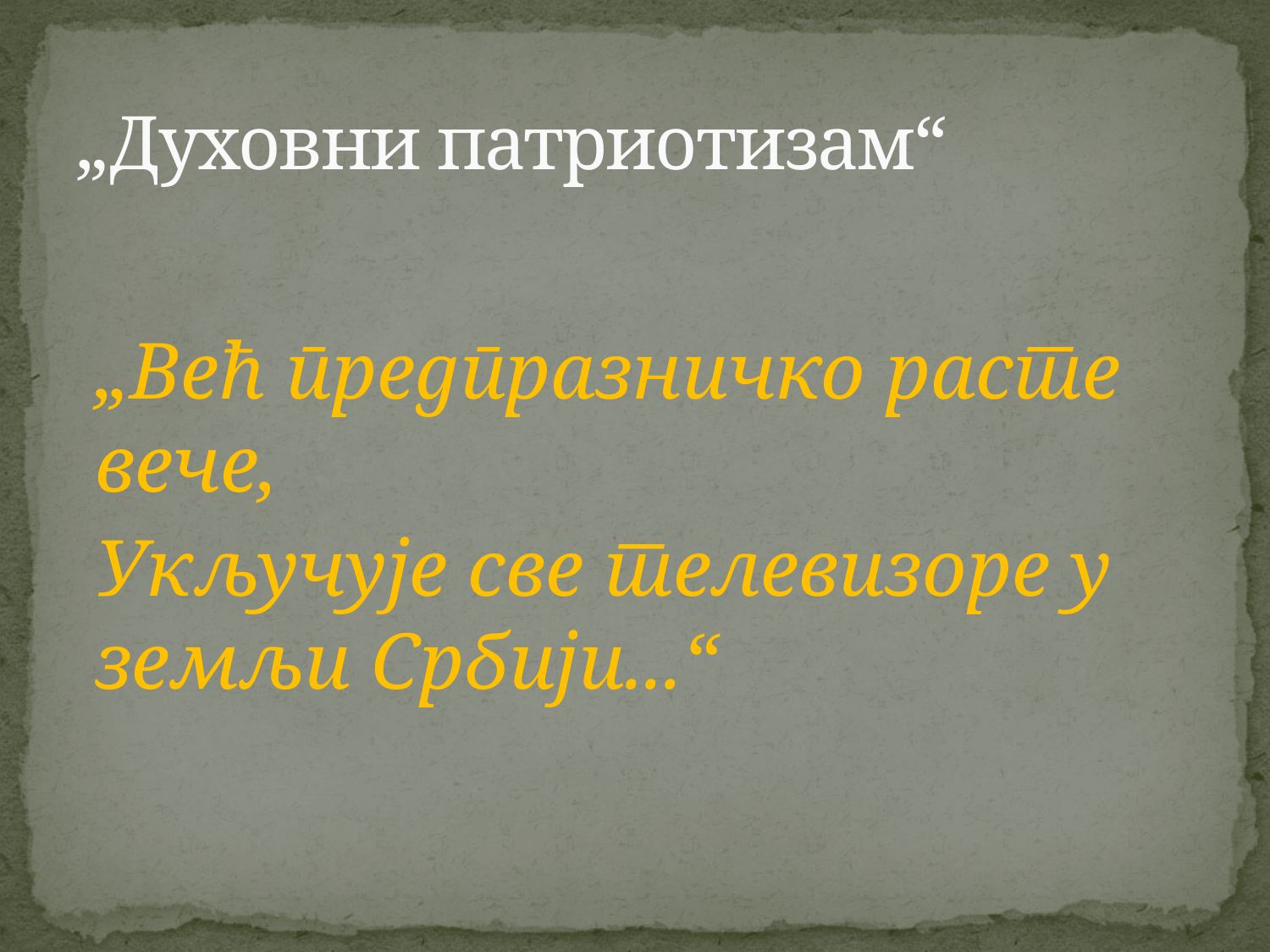

# „Духовни патриотизам“

„Већ предпразничко расте вече,
Укључује све телевизоре у земљи Србији...“